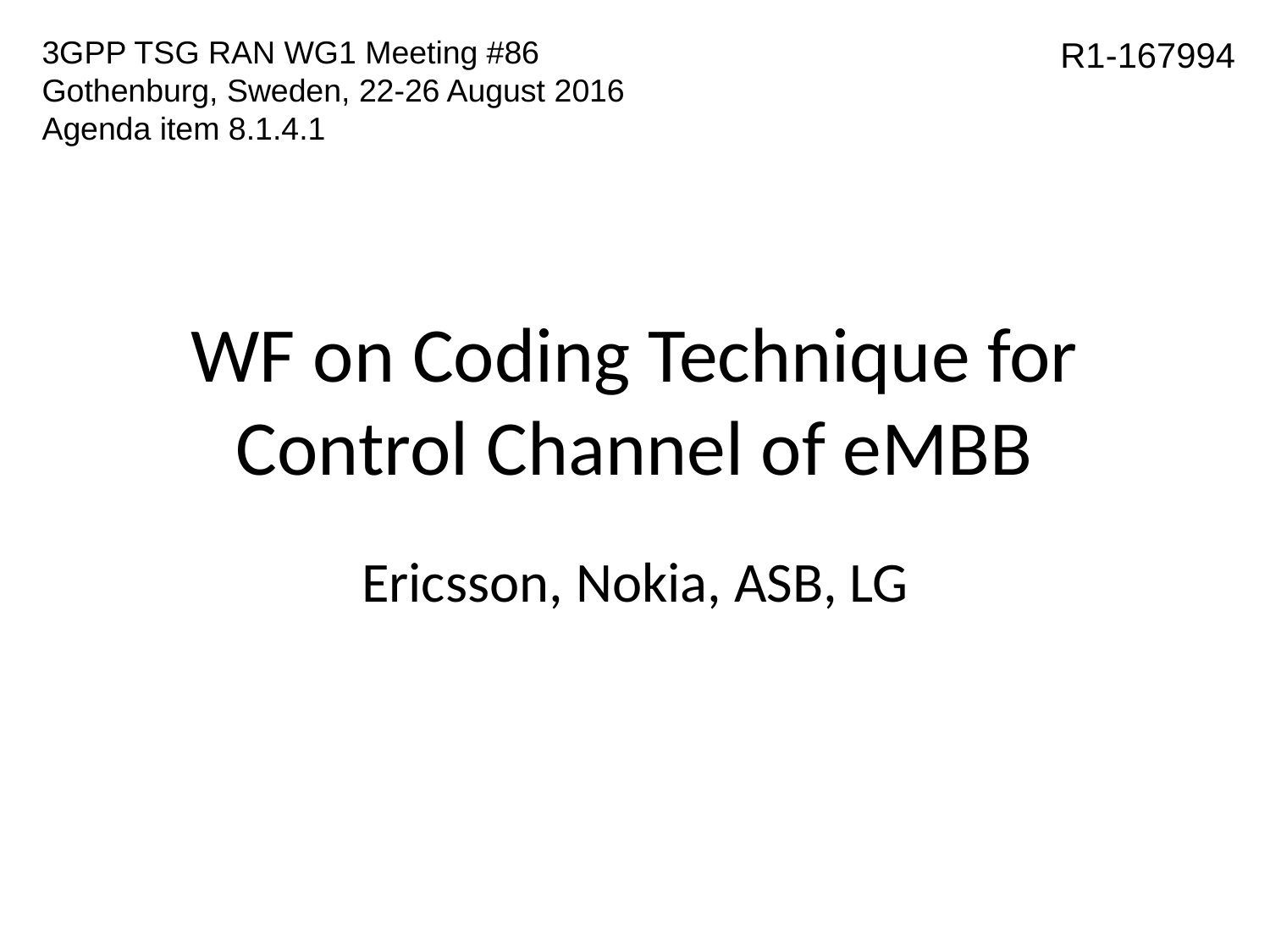

3GPP TSG RAN WG1 Meeting #86
Gothenburg, Sweden, 22-26 August 2016
Agenda item 8.1.4.1
R1-167994
# WF on Coding Technique for Control Channel of eMBB
Ericsson, Nokia, ASB, LG